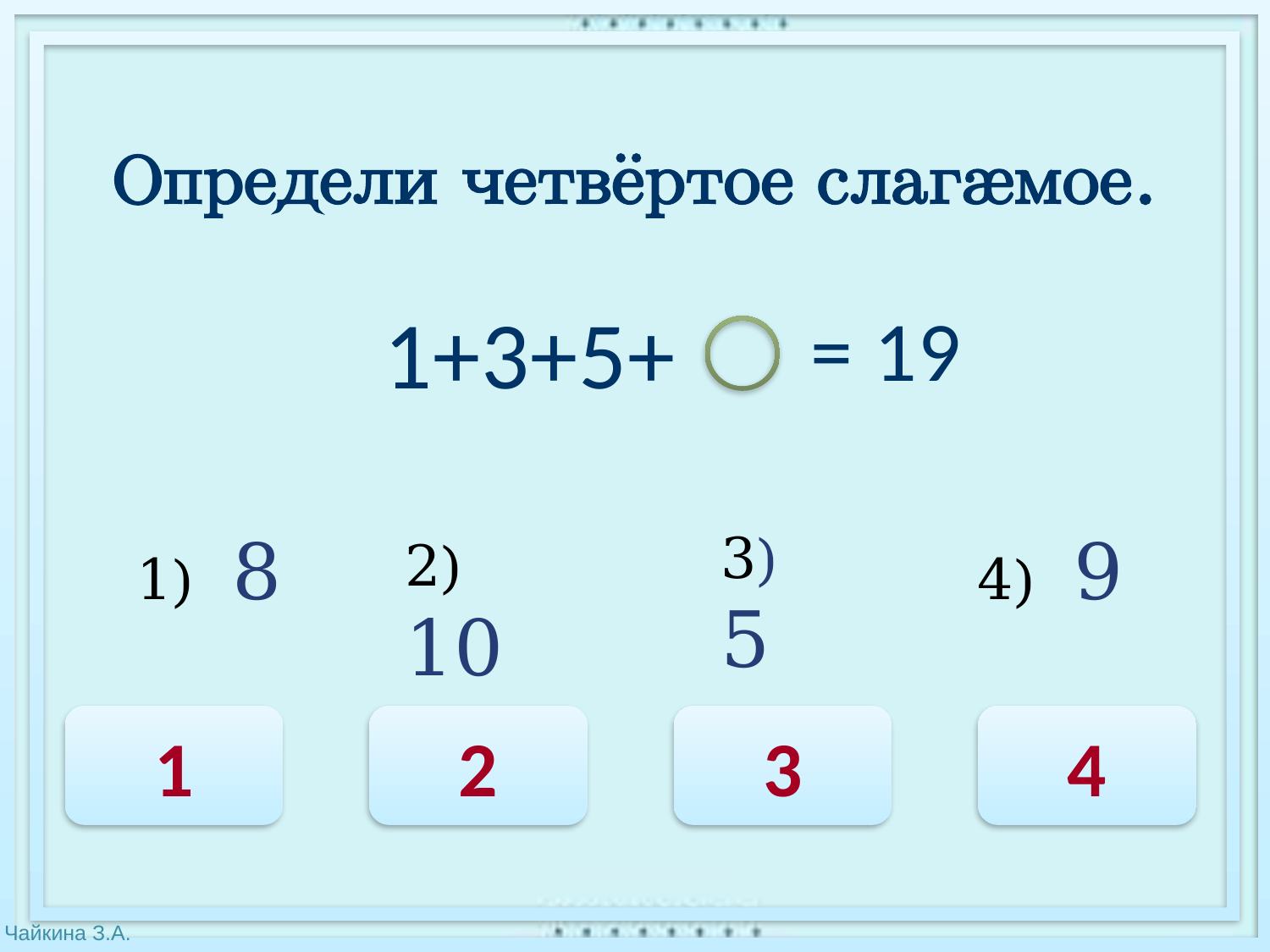

Определи четвёртое слагаемое.
  1+3+5+
= 19

1)  8
2)  10
3)  5
4)  9
1
2
3
4